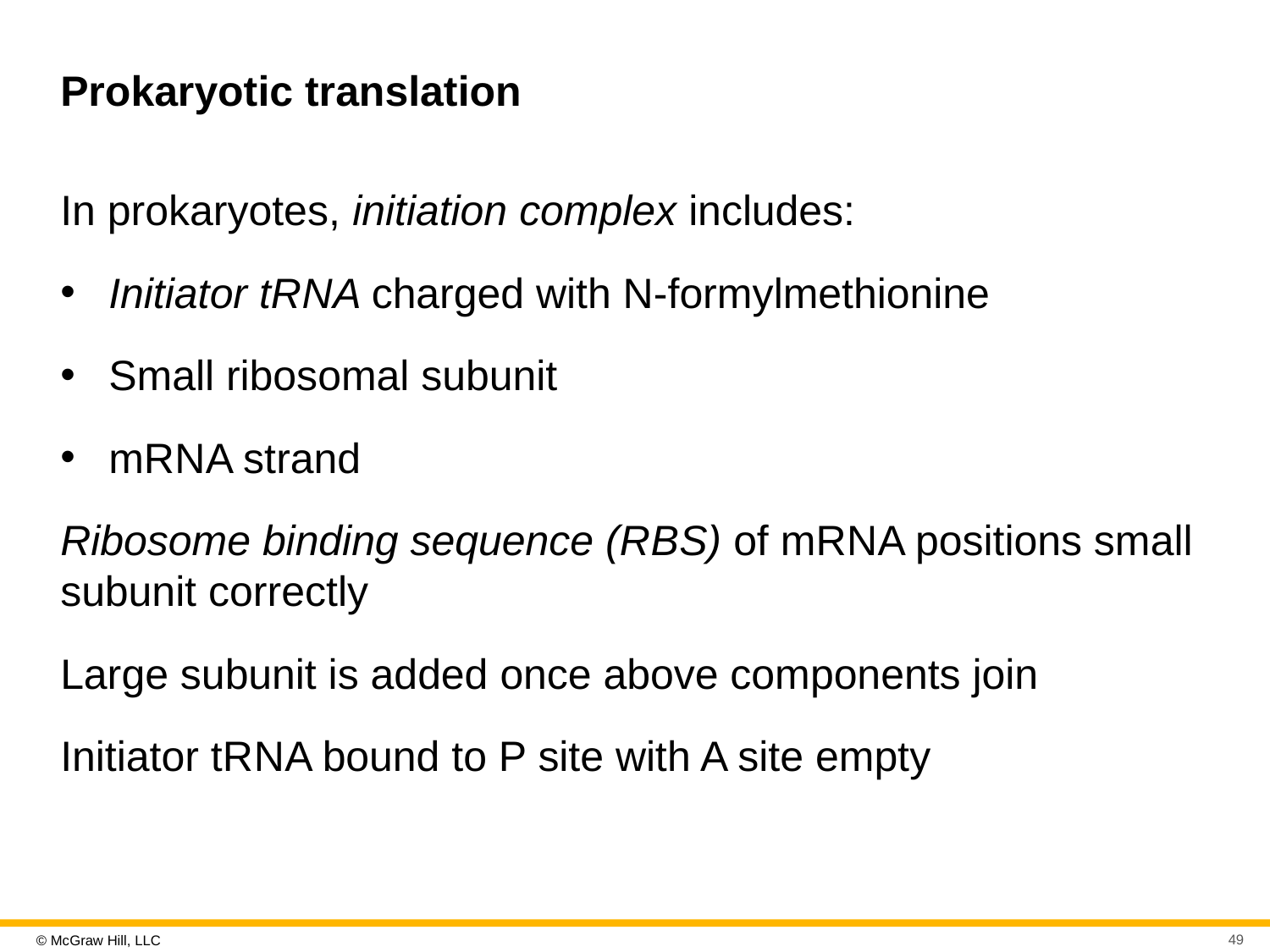

# Prokaryotic translation
In prokaryotes, initiation complex includes:
Initiator tR N A charged with N-formylmethionine
Small ribosomal subunit
mR N A strand
Ribosome binding sequence (R B S) of mR N A positions small subunit correctly
Large subunit is added once above components join
Initiator tR N A bound to P site with A site empty
49